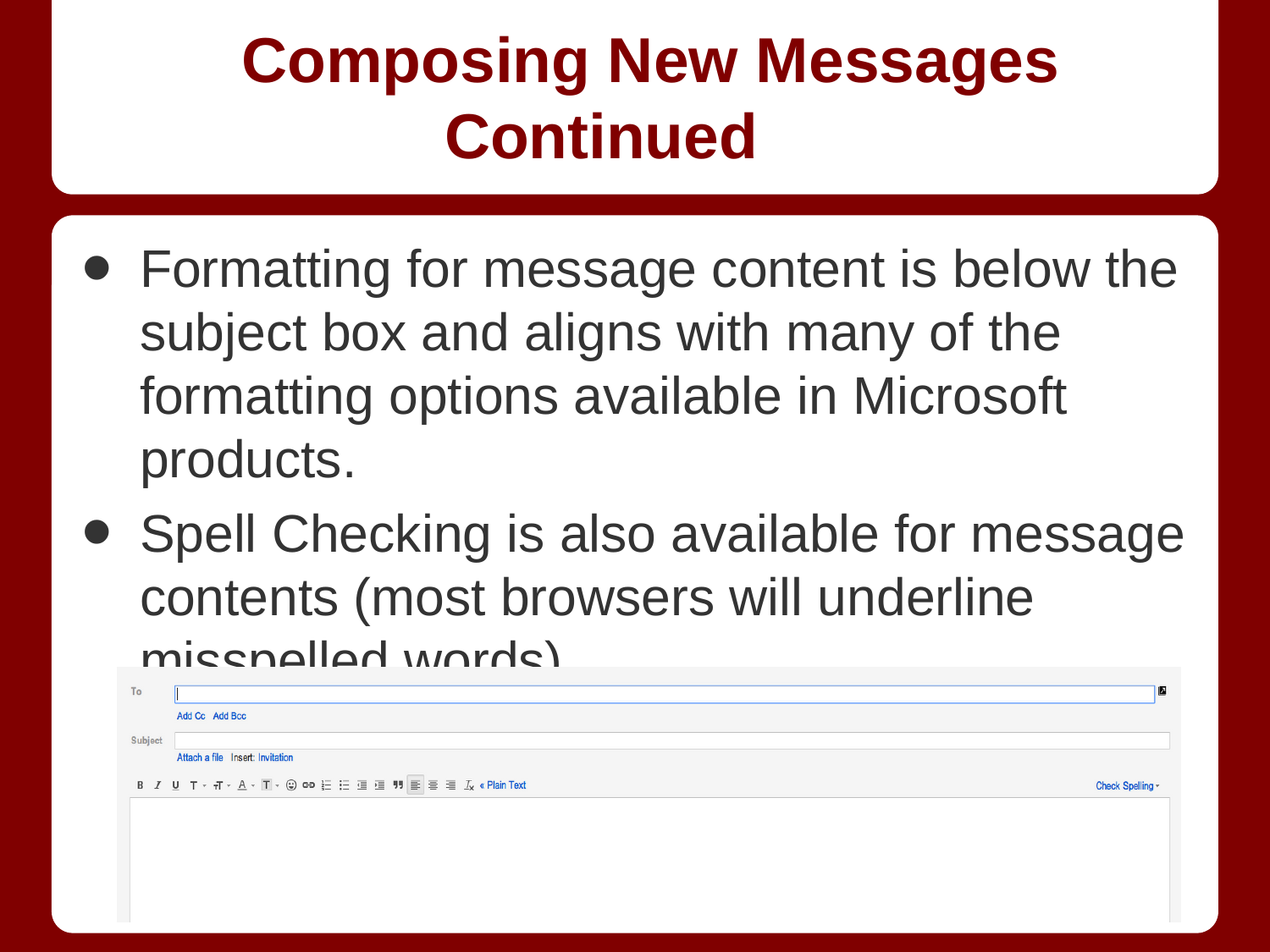

# Composing New Messages Continued
Formatting for message content is below the subject box and aligns with many of the formatting options available in Microsoft products.
Spell Checking is also available for message contents (most browsers will underline misspelled words).